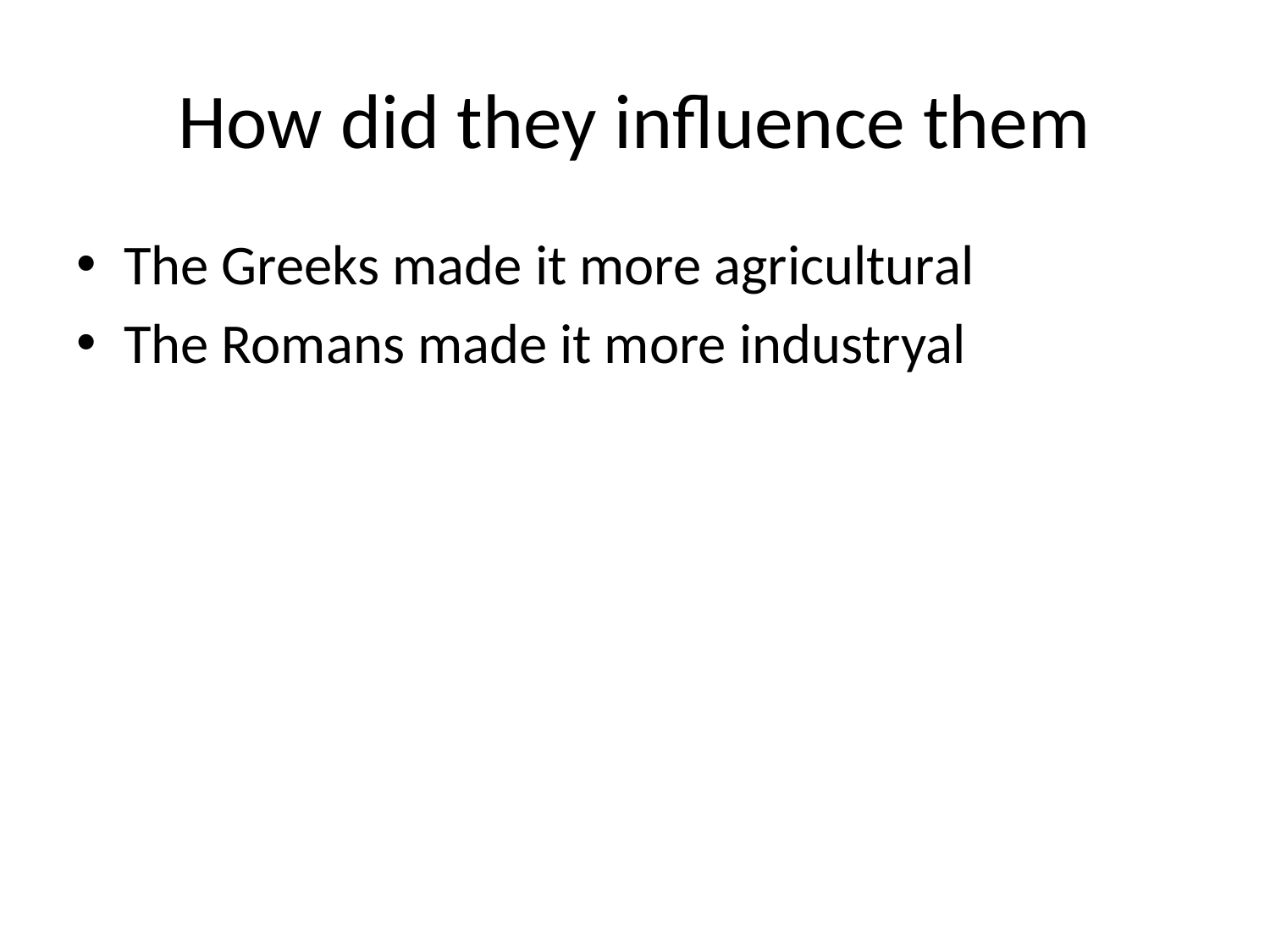

# How did they influence them
The Greeks made it more agricultural
The Romans made it more industryal